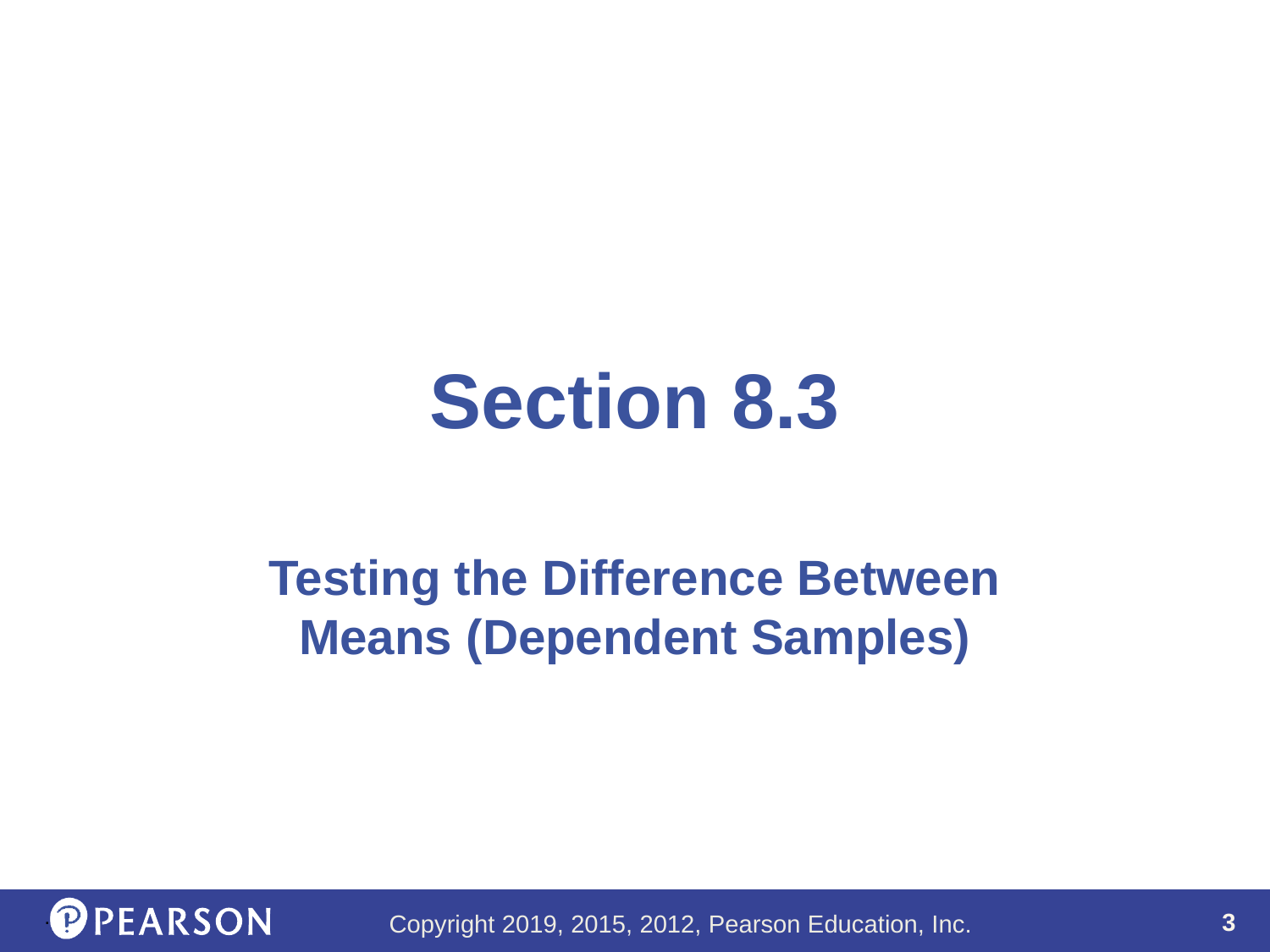

# Section 8.3
Testing the Difference Between Means (Dependent Samples)
.